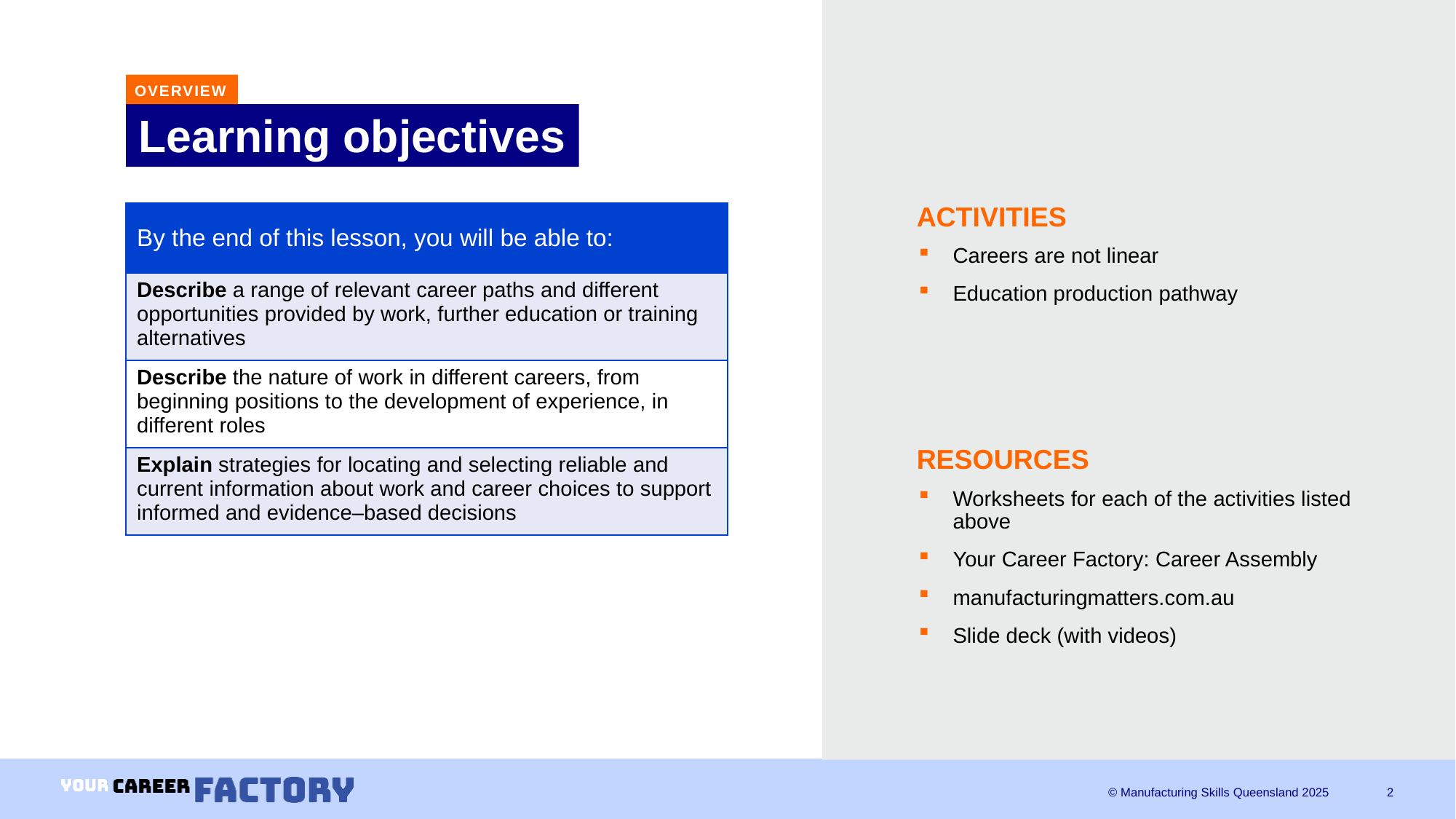

OVERVIEW
# Learning objectives
| By the end of this lesson, you will be able to: |
| --- |
| Describe a range of relevant career paths and different opportunities provided by work, further education or training alternatives |
| Describe the nature of work in different careers, from beginning positions to the development of experience, in different roles |
| Explain strategies for locating and selecting reliable and current information about work and career choices to support informed and evidence–based decisions |
ACTIVITIES
Careers are not linear
Education production pathway
RESOURCES
Worksheets for each of the activities listed above​
Your Career Factory: Career Assembly​
manufacturingmatters.com.au
Slide deck (with videos)